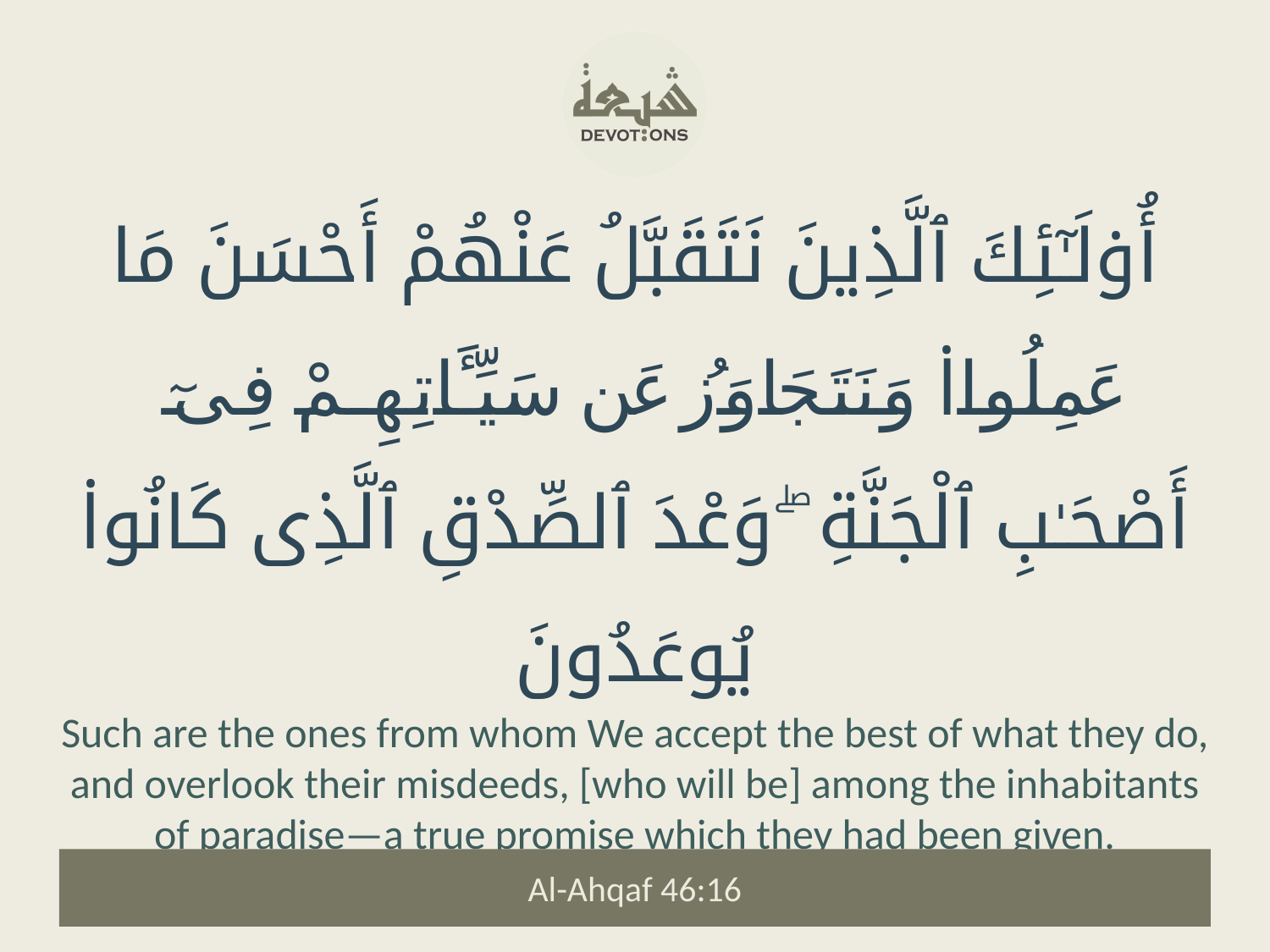

أُو۟لَـٰٓئِكَ ٱلَّذِينَ نَتَقَبَّلُ عَنْهُمْ أَحْسَنَ مَا عَمِلُوا۟ وَنَتَجَاوَزُ عَن سَيِّـَٔاتِهِمْ فِىٓ أَصْحَـٰبِ ٱلْجَنَّةِ ۖ وَعْدَ ٱلصِّدْقِ ٱلَّذِى كَانُوا۟ يُوعَدُونَ
Such are the ones from whom We accept the best of what they do, and overlook their misdeeds, [who will be] among the inhabitants of paradise—a true promise which they had been given.
Al-Ahqaf 46:16